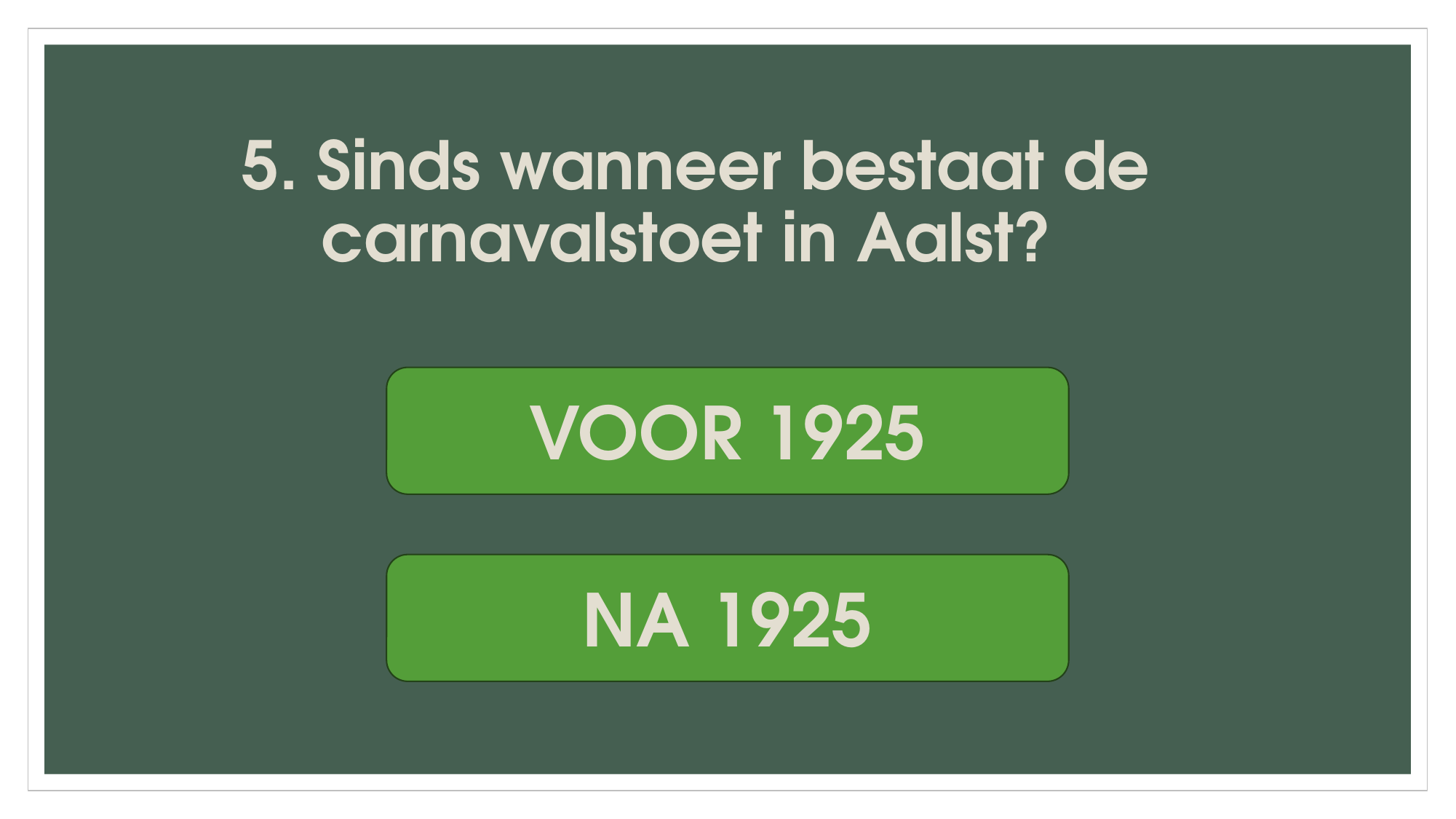

5. Sinds wanneer bestaat de carnavalstoet in Aalst?
VOOR 1925
NA 1925